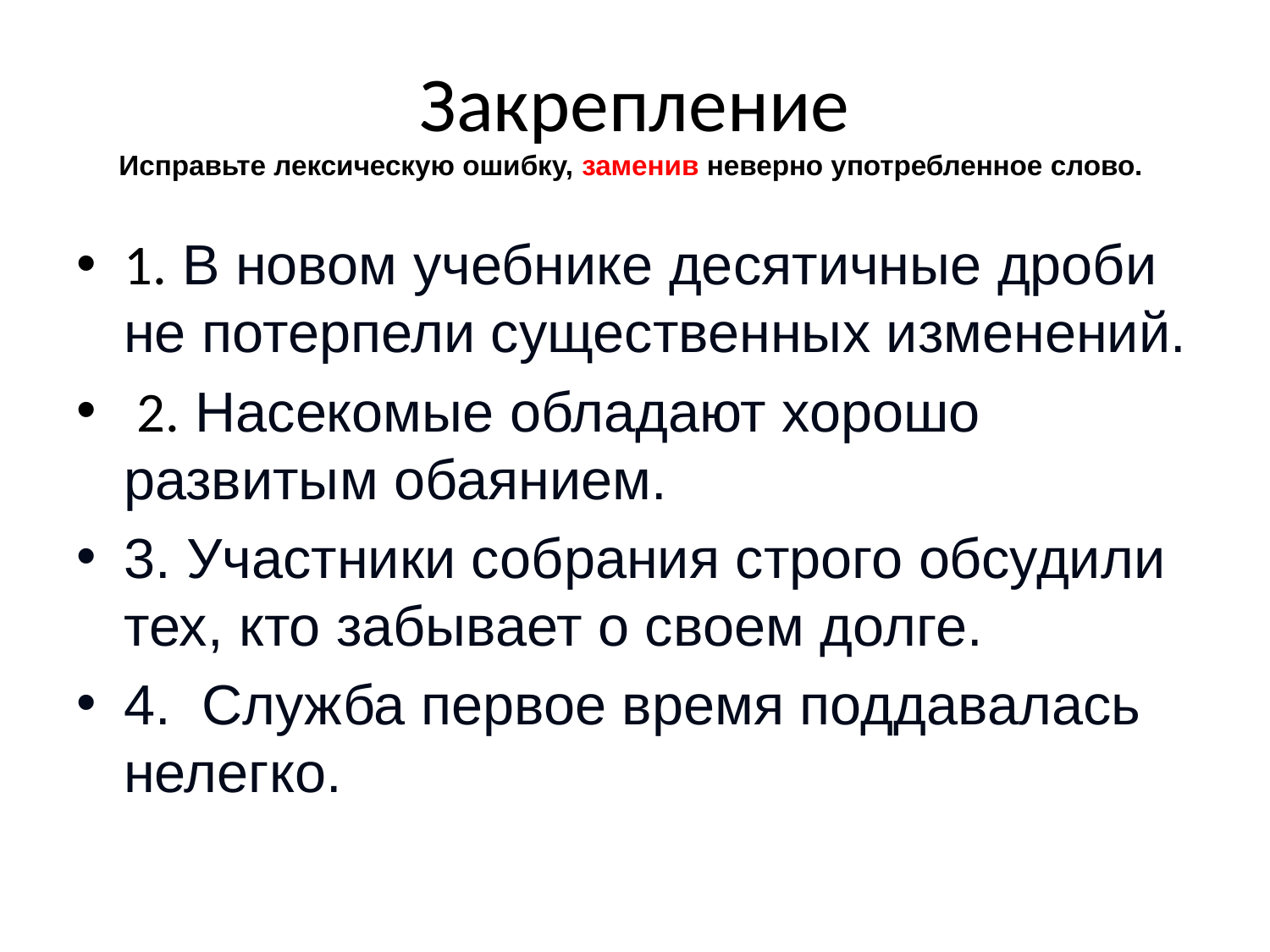

# Закрепление Исправьте лексическую ошибку, заменив неверно употребленное слово.
1. В новом учебнике десятичные дроби не потерпели существенных изменений.
 2. Насекомые обладают хорошо развитым обаянием.
3. Участники собрания строго обсудили тех, кто забывает о своем долге.
4.  Служба первое время поддавалась нелегко.